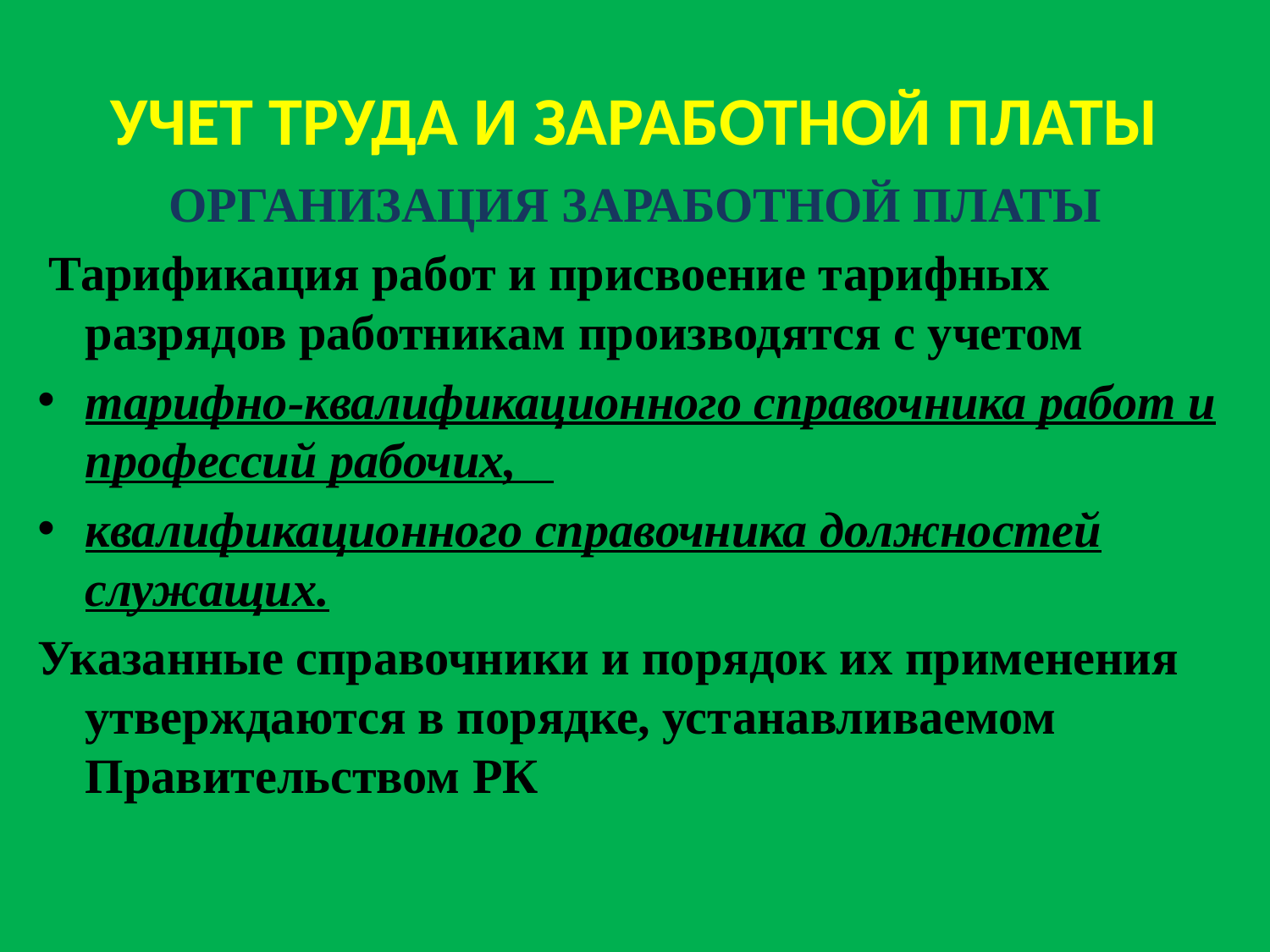

# УЧЕТ ТРУДА И ЗАРАБОТНОЙ ПЛАТЫ
ОРГАНИЗАЦИЯ ЗАРАБОТНОЙ ПЛАТЫ
 Тарификация работ и присвоение тарифных разрядов работникам производятся с учетом
тарифно-квалификационного справочника работ и профессий рабочих,
квалификационного справочника должностей служащих.
Указанные справочники и порядок их применения утверждаются в порядке, устанавливаемом Правительством РК